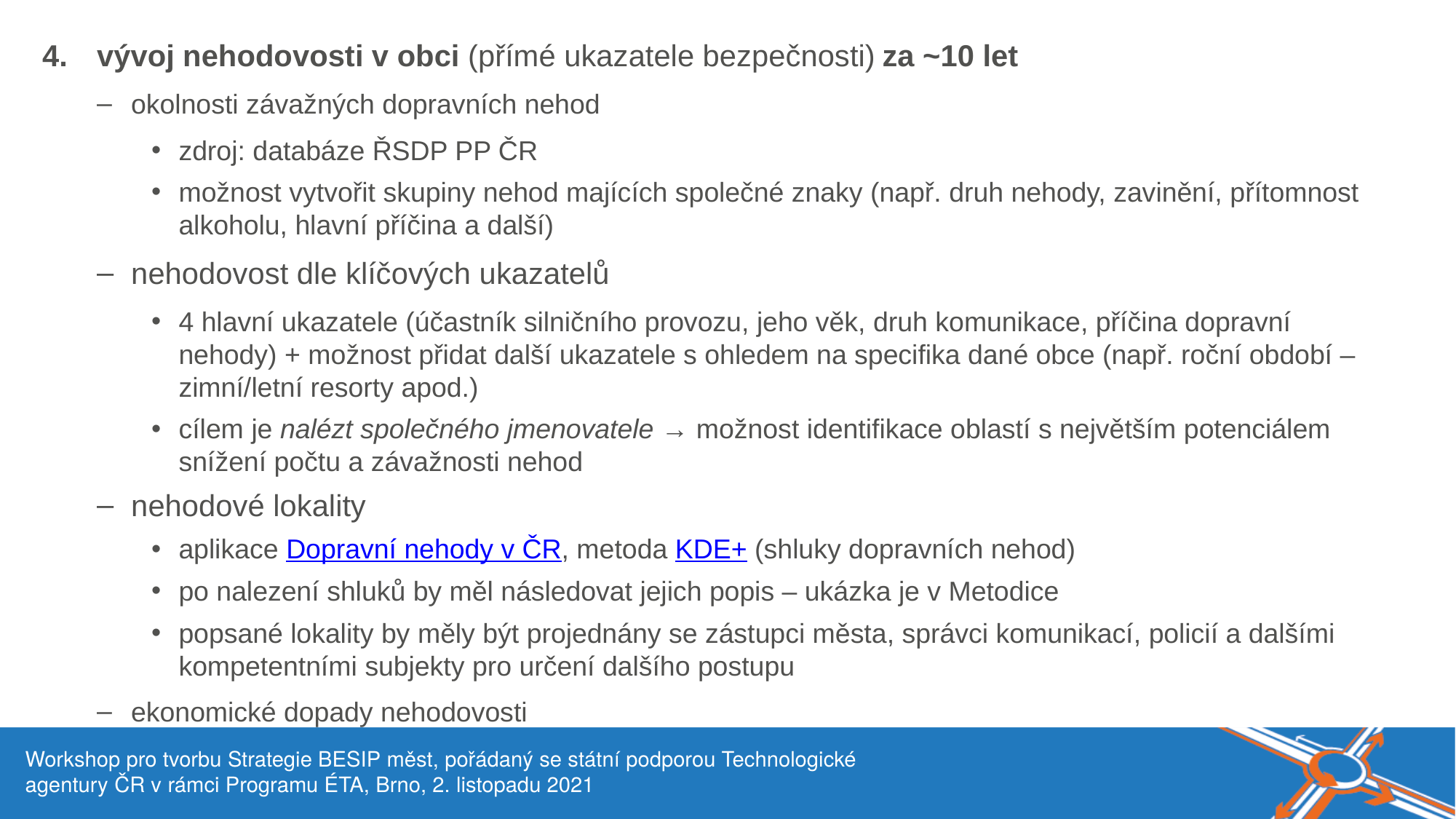

vývoj nehodovosti v obci (přímé ukazatele bezpečnosti) za ~10 let
okolnosti závažných dopravních nehod
zdroj: databáze ŘSDP PP ČR
možnost vytvořit skupiny nehod majících společné znaky (např. druh nehody, zavinění, přítomnost alkoholu, hlavní příčina a další)
nehodovost dle klíčových ukazatelů
4 hlavní ukazatele (účastník silničního provozu, jeho věk, druh komunikace, příčina dopravní nehody) + možnost přidat další ukazatele s ohledem na specifika dané obce (např. roční období – zimní/letní resorty apod.)
cílem je nalézt společného jmenovatele → možnost identifikace oblastí s největším potenciálem snížení počtu a závažnosti nehod
nehodové lokality
aplikace Dopravní nehody v ČR, metoda KDE+ (shluky dopravních nehod)
po nalezení shluků by měl následovat jejich popis – ukázka je v Metodice
popsané lokality by měly být projednány se zástupci města, správci komunikací, policií a dalšími kompetentními subjekty pro určení dalšího postupu
ekonomické dopady nehodovosti
Workshop pro tvorbu Strategie BESIP měst, pořádaný se státní podporou Technologické agentury ČR v rámci Programu ÉTA, Brno, 2. listopadu 2021